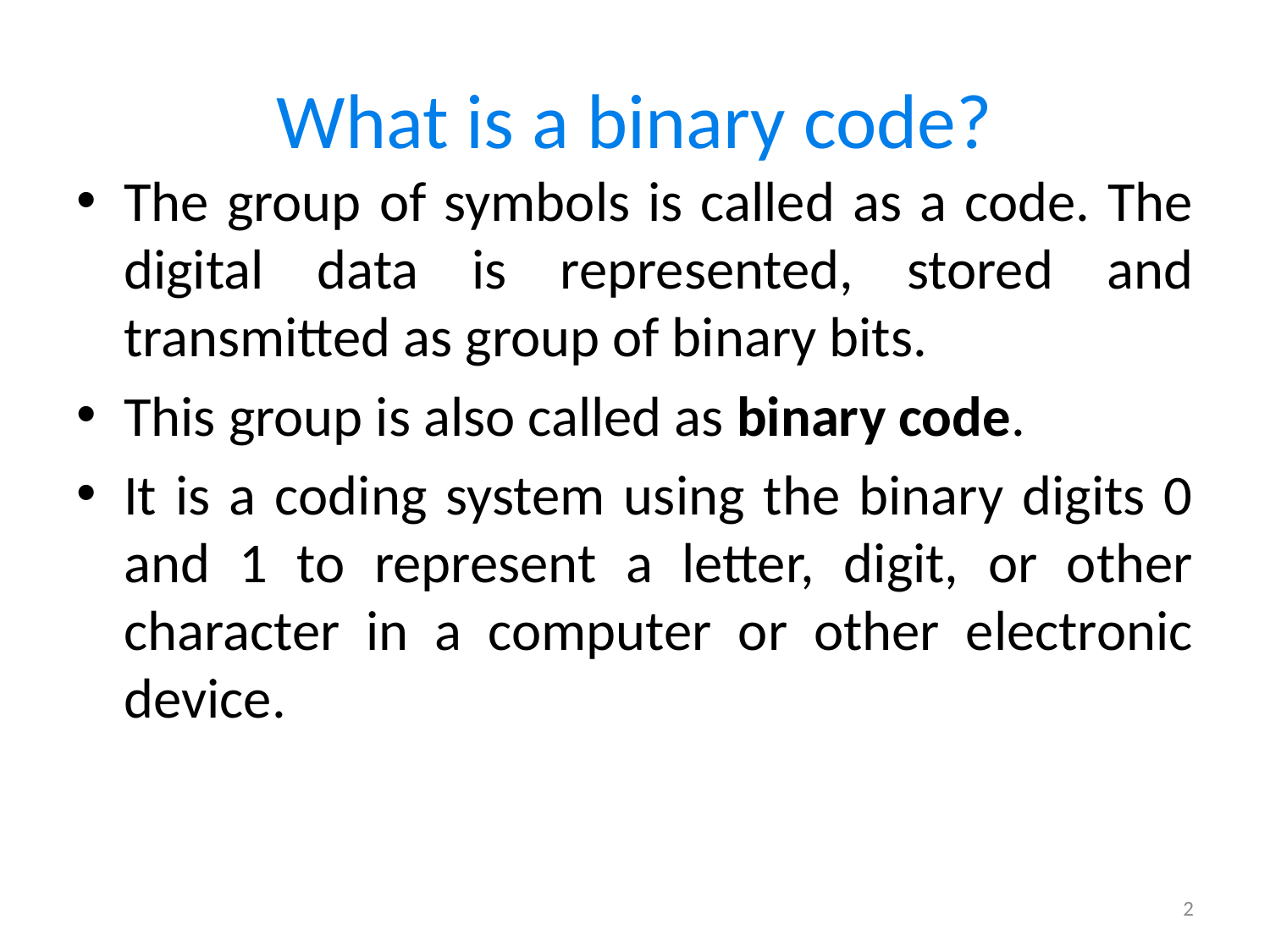

# What is a binary code?
The group of symbols is called as a code. The digital data is represented, stored and transmitted as group of binary bits.
This group is also called as binary code.
It is a coding system using the binary digits 0 and 1 to represent a letter, digit, or other character in a computer or other electronic device.
2